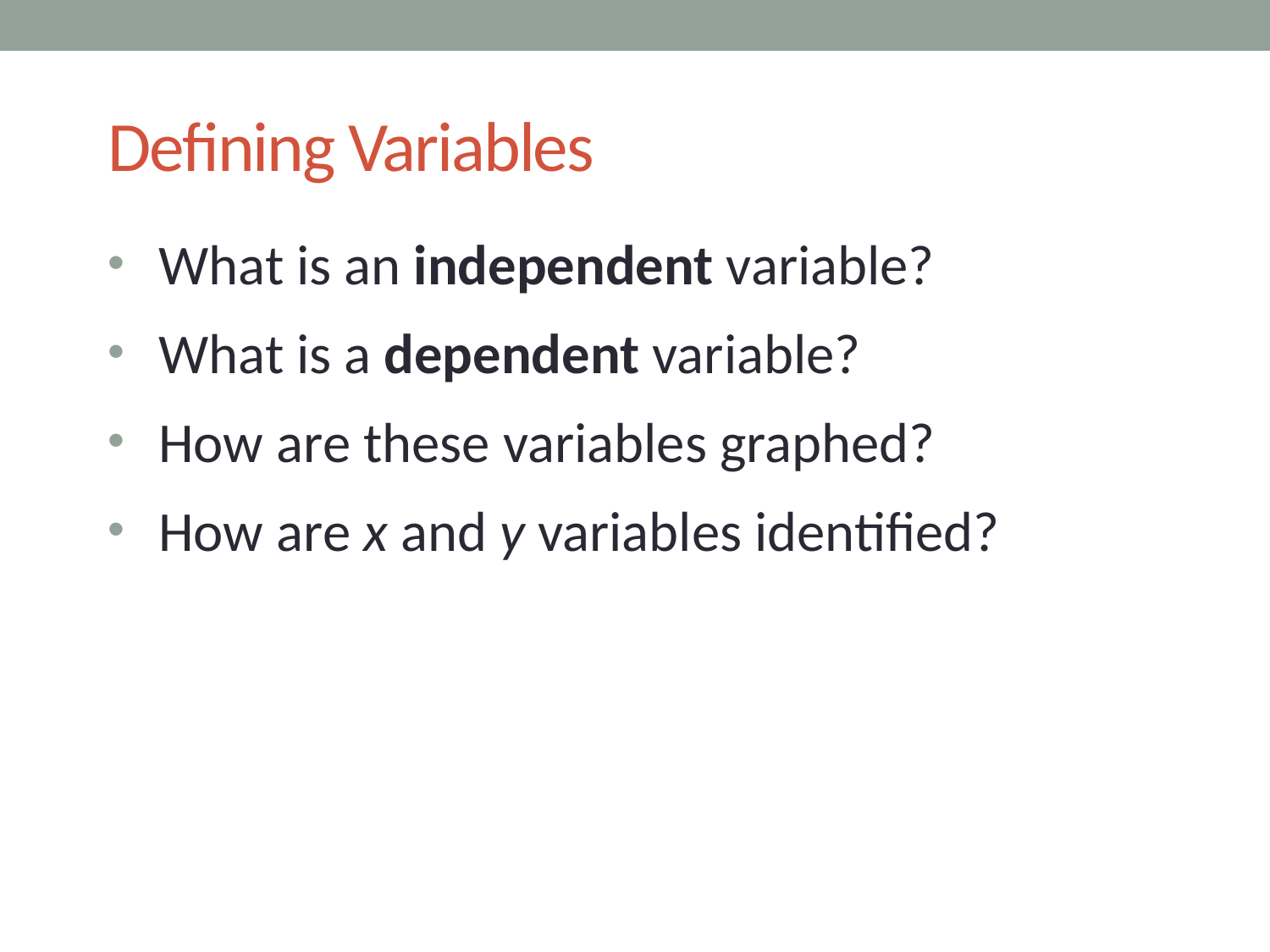

# Defining Variables
What is an independent variable?
What is a dependent variable?
How are these variables graphed?
How are x and y variables identified?